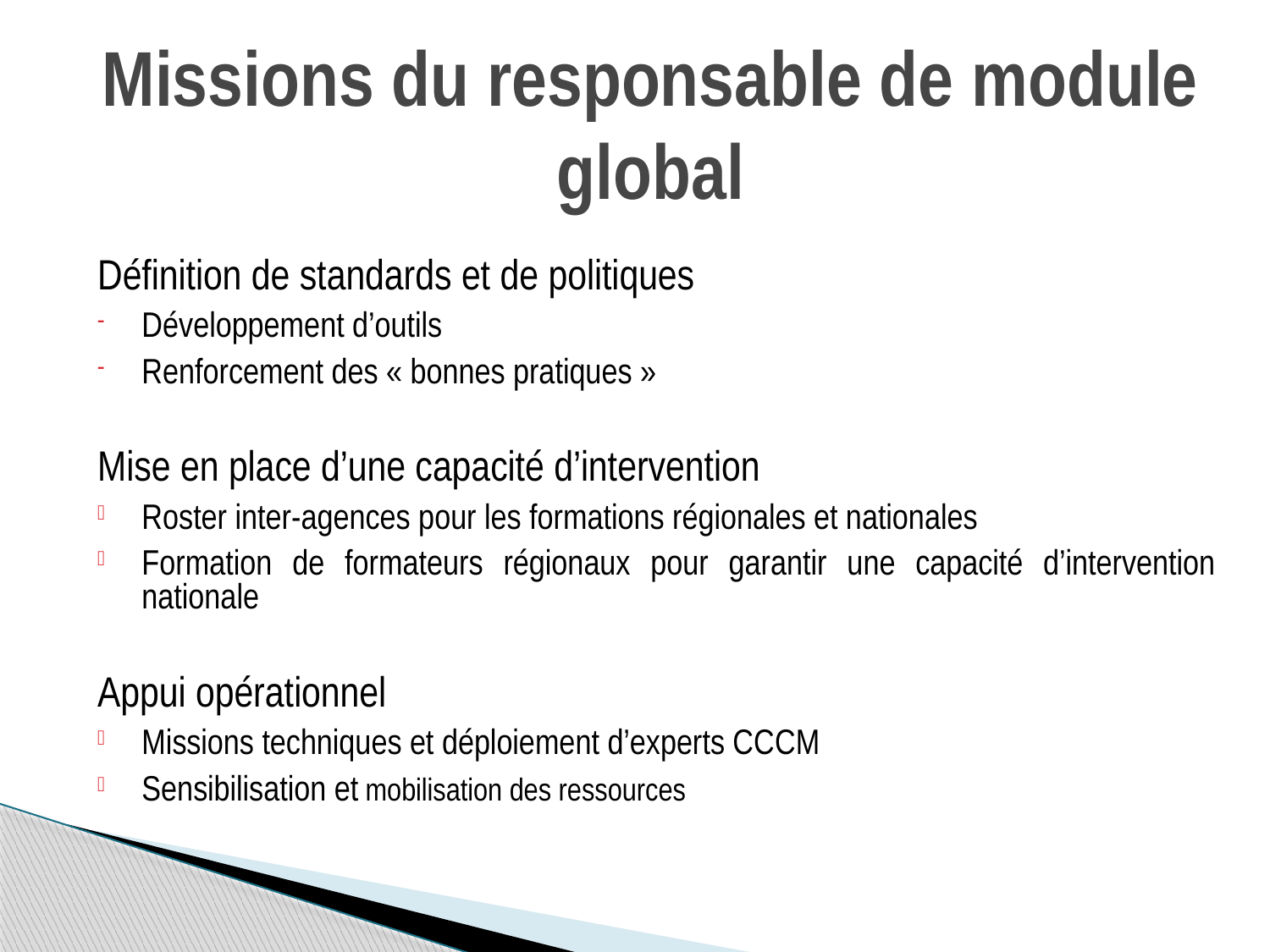

# Missions du responsable de module global
Définition de standards et de politiques
Développement d’outils
Renforcement des « bonnes pratiques »

Mise en place d’une capacité d’intervention
Roster inter-agences pour les formations régionales et nationales
Formation de formateurs régionaux pour garantir une capacité d’intervention nationale

Appui opérationnel
Missions techniques et déploiement d’experts CCCM
Sensibilisation et mobilisation des ressources